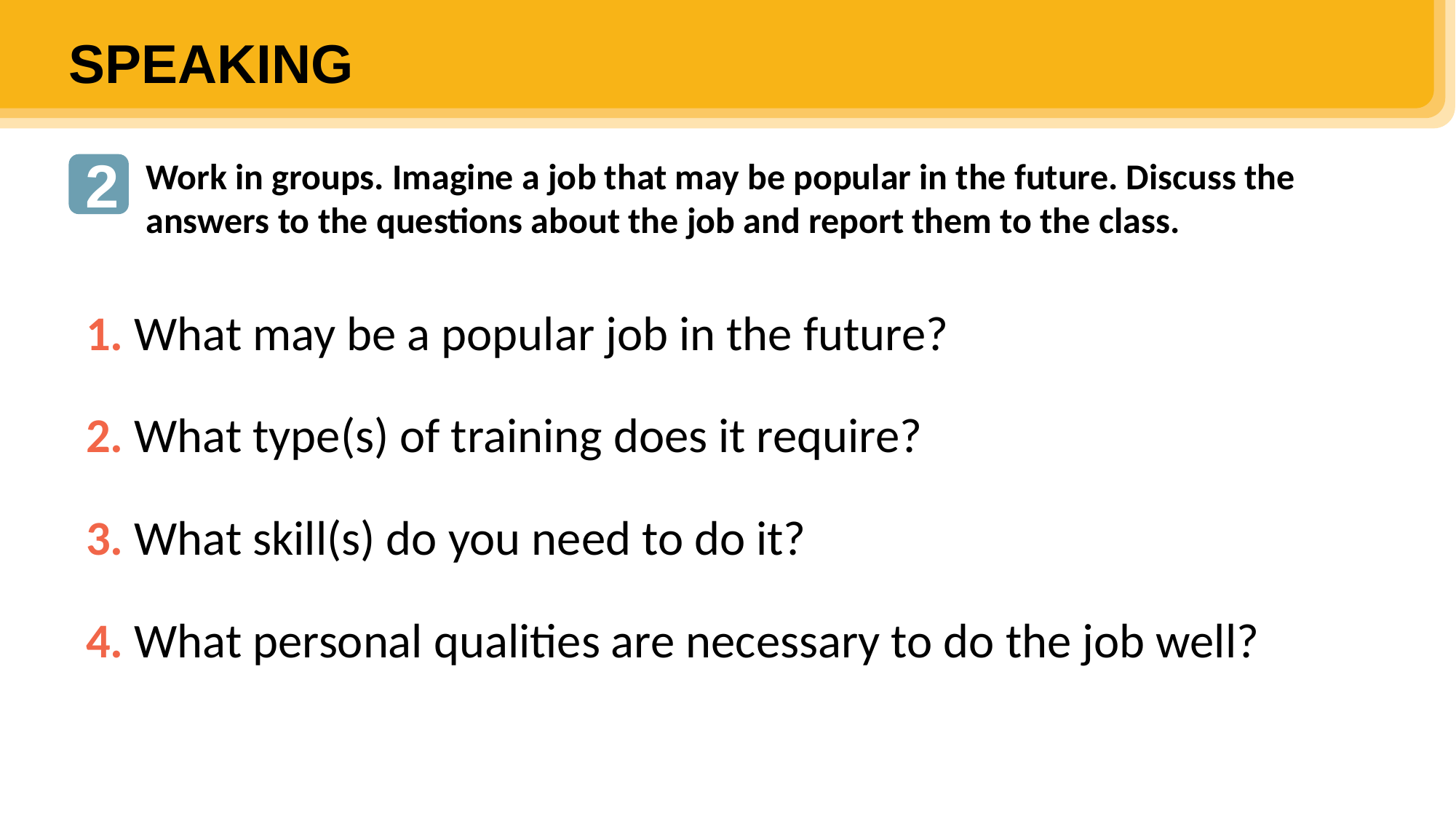

SPEAKING

2
Work in groups. Imagine a job that may be popular in the future. Discuss the answers to the questions about the job and report them to the class.

1. What may be a popular job in the future?
2. What type(s) of training does it require?
3. What skill(s) do you need to do it?
4. What personal qualities are necessary to do the job well?